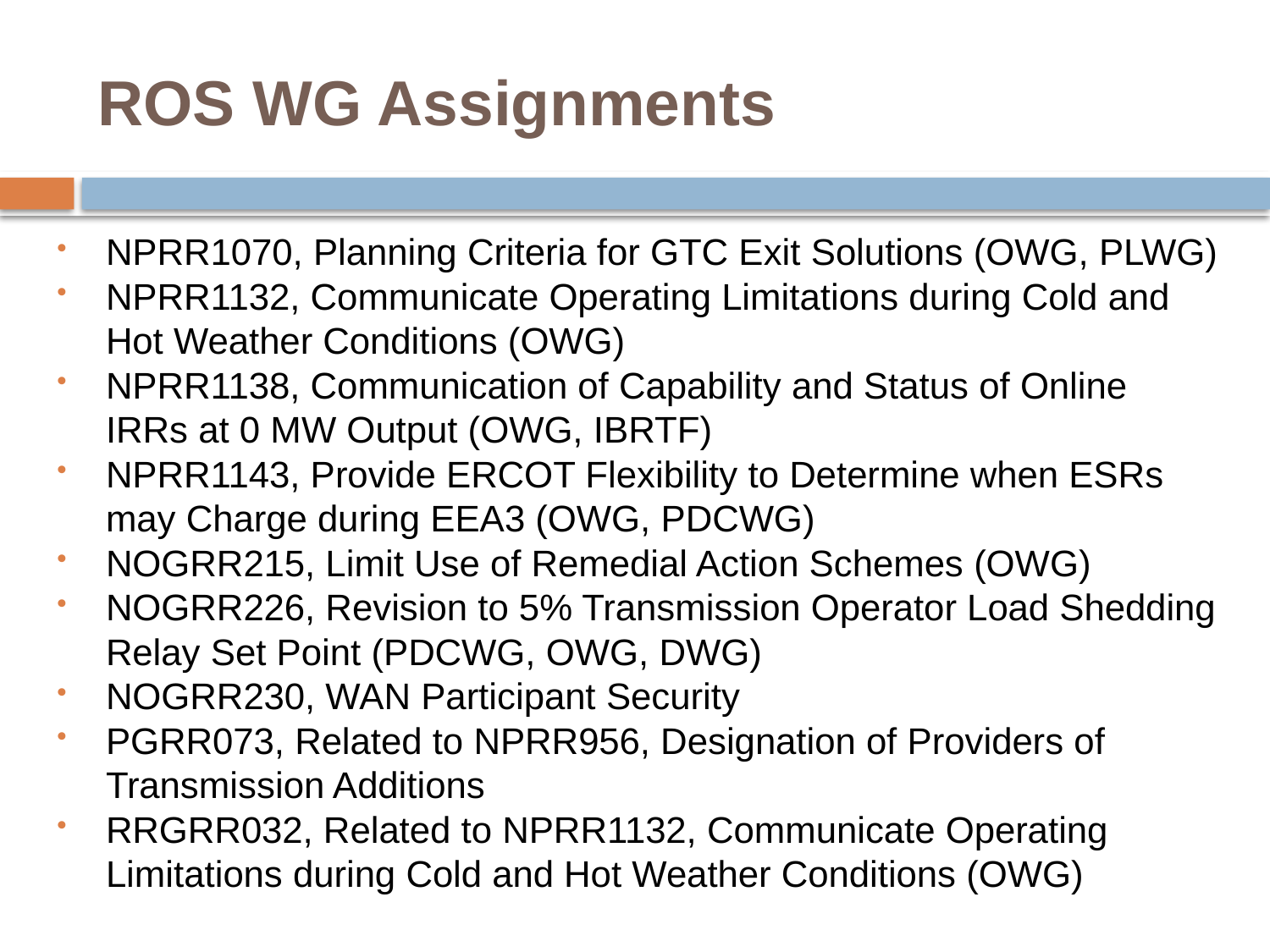

# ROS WG Assignments
NPRR1070, Planning Criteria for GTC Exit Solutions (OWG, PLWG)
NPRR1132, Communicate Operating Limitations during Cold and Hot Weather Conditions (OWG)
NPRR1138, Communication of Capability and Status of Online IRRs at 0 MW Output (OWG, IBRTF)
NPRR1143, Provide ERCOT Flexibility to Determine when ESRs may Charge during EEA3 (OWG, PDCWG)
NOGRR215, Limit Use of Remedial Action Schemes (OWG)
NOGRR226, Revision to 5% Transmission Operator Load Shedding Relay Set Point (PDCWG, OWG, DWG)
NOGRR230, WAN Participant Security
PGRR073, Related to NPRR956, Designation of Providers of Transmission Additions
RRGRR032, Related to NPRR1132, Communicate Operating Limitations during Cold and Hot Weather Conditions (OWG)